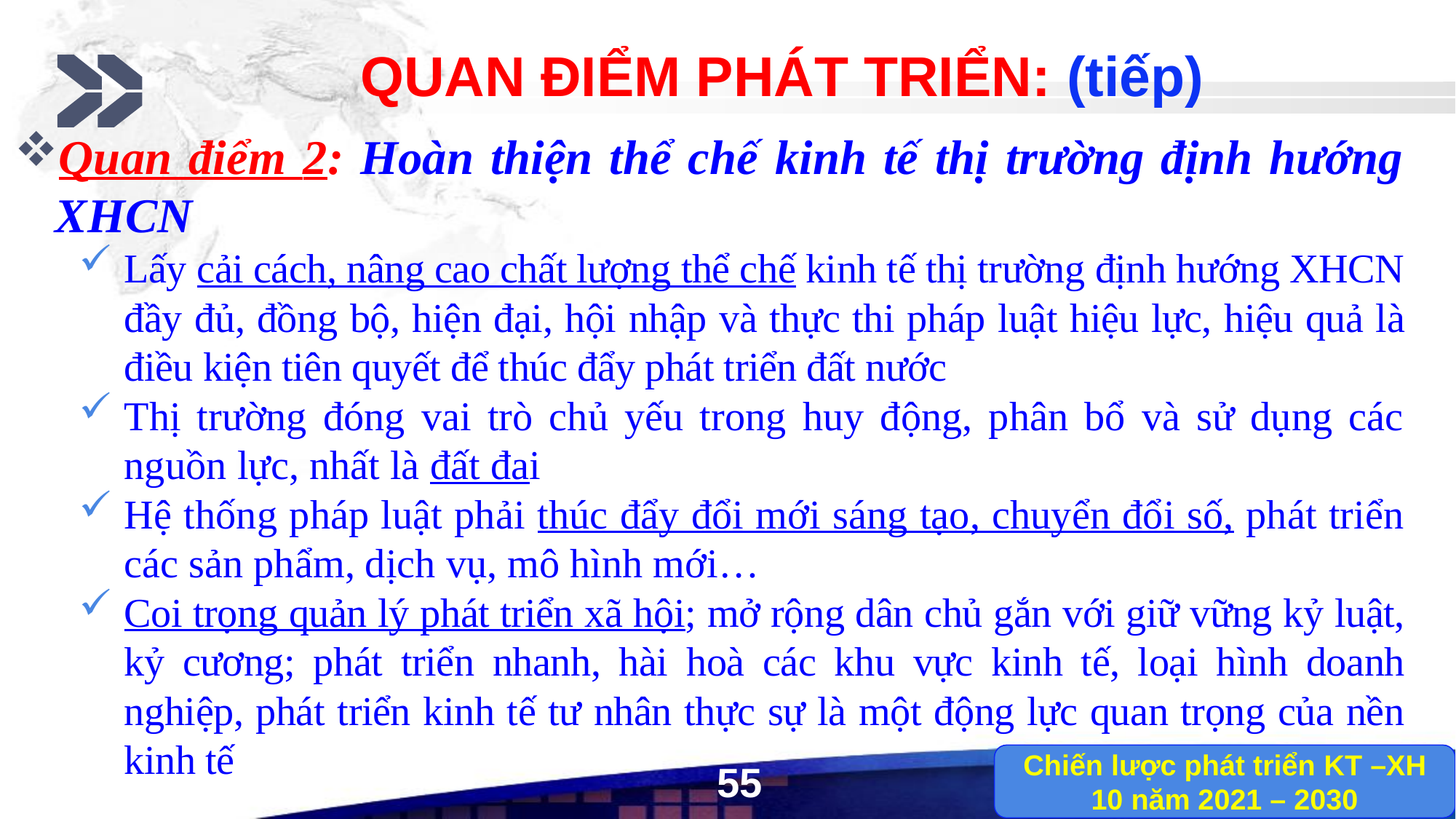

QUAN ĐIỂM PHÁT TRIỂN: (tiếp)

Quan điểm 2: Hoàn thiện thể chế kinh tế thị trường định hướng XHCN
Lấy cải cách, nâng cao chất lượng thể chế kinh tế thị trường định hướng XHCN đầy đủ, đồng bộ, hiện đại, hội nhập và thực thi pháp luật hiệu lực, hiệu quả là điều kiện tiên quyết để thúc đẩy phát triển đất nước
Thị trường đóng vai trò chủ yếu trong huy động, phân bổ và sử dụng các nguồn lực, nhất là đất đai
Hệ thống pháp luật phải thúc đẩy đổi mới sáng tạo, chuyển đổi số, phát triển các sản phẩm, dịch vụ, mô hình mới…
Coi trọng quản lý phát triển xã hội; mở rộng dân chủ gắn với giữ vững kỷ luật, kỷ cương; phát triển nhanh, hài hoà các khu vực kinh tế, loại hình doanh nghiệp, phát triển kinh tế tư nhân thực sự là một động lực quan trọng của nền kinh tế

Chiến lược phát triển KT –XH
10 năm 2021 – 2030
55